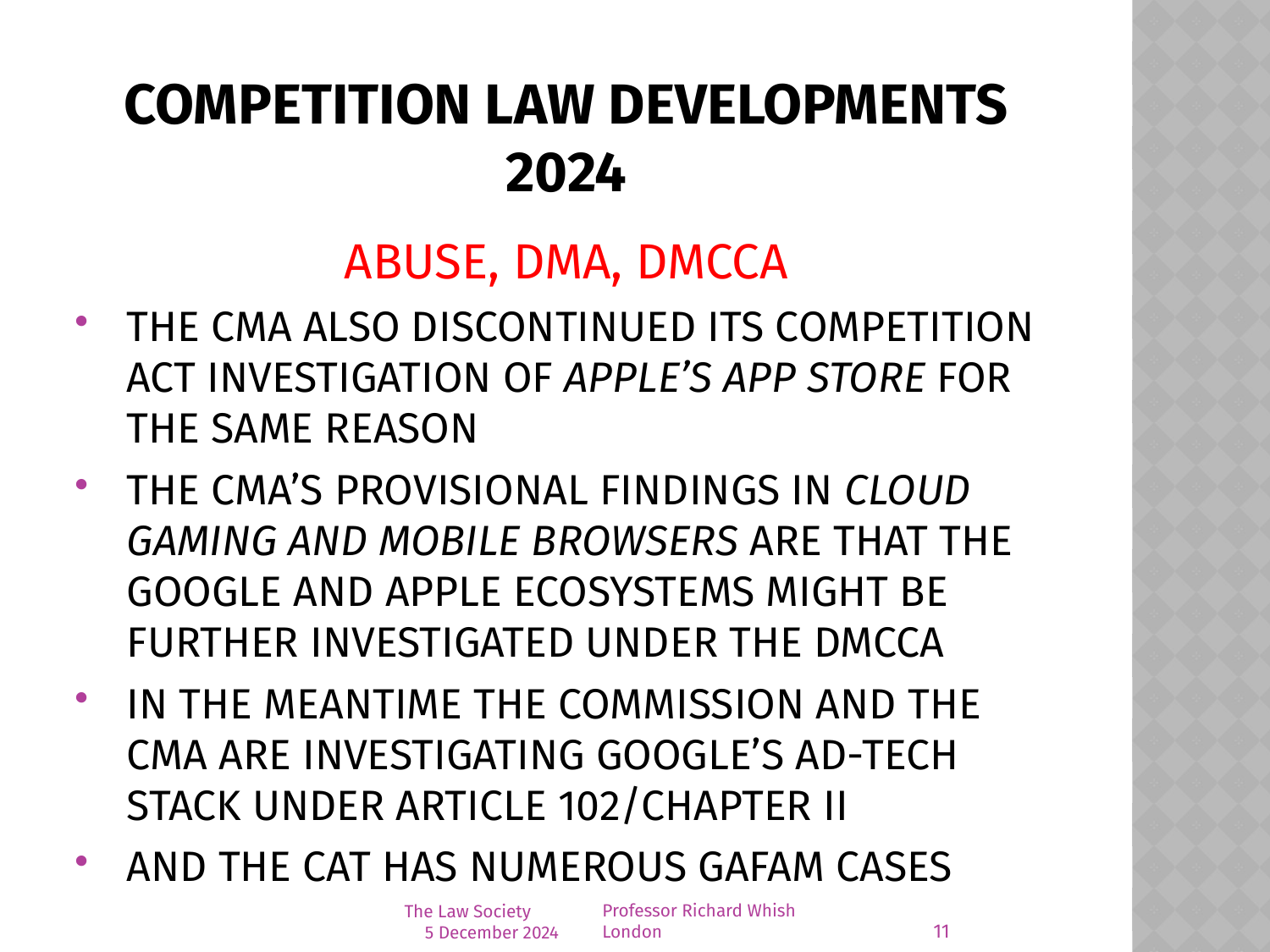

# Competition law developments 2024
ABUSE, DMA, DMCCA
THE CMA ALSO DISCONTINUED ITS COMPETITION ACT INVESTIGATION OF APPLE’S APP STORE FOR THE SAME REASON
THE CMA’S PROVISIONAL FINDINGS IN CLOUD GAMING AND MOBILE BROWSERS ARE THAT THE GOOGLE AND APPLE ECOSYSTEMS MIGHT BE FURTHER INVESTIGATED UNDER THE DMCCA
IN THE MEANTIME THE COMMISSION AND THE CMA ARE INVESTIGATING GOOGLE’S AD-TECH STACK UNDER ARTICLE 102/CHAPTER II
AND THE CAT HAS NUMEROUS GAFAM CASES
11
The Law Society
5 December 2024
Professor Richard Whish London